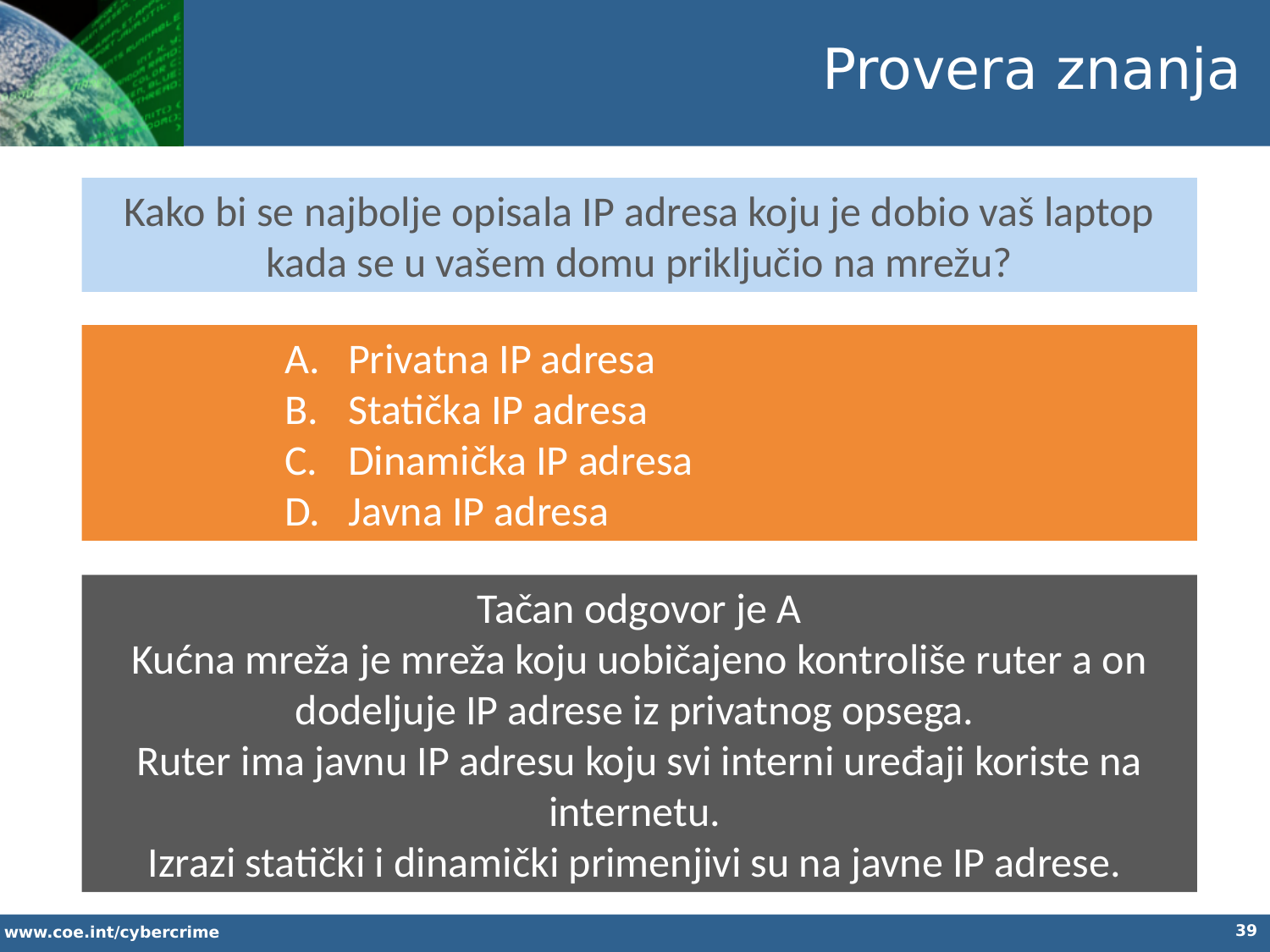

Provera znanja
Kako bi se najbolje opisala IP adresa koju je dobio vaš laptop kada se u vašem domu priključio na mrežu?
Privatna IP adresa
Statička IP adresa
Dinamička IP adresa
Javna IP adresa
Tačan odgovor je A
Kućna mreža je mreža koju uobičajeno kontroliše ruter a on dodeljuje IP adrese iz privatnog opsega.
Ruter ima javnu IP adresu koju svi interni uređaji koriste na internetu.
Izrazi statički i dinamički primenjivi su na javne IP adrese.